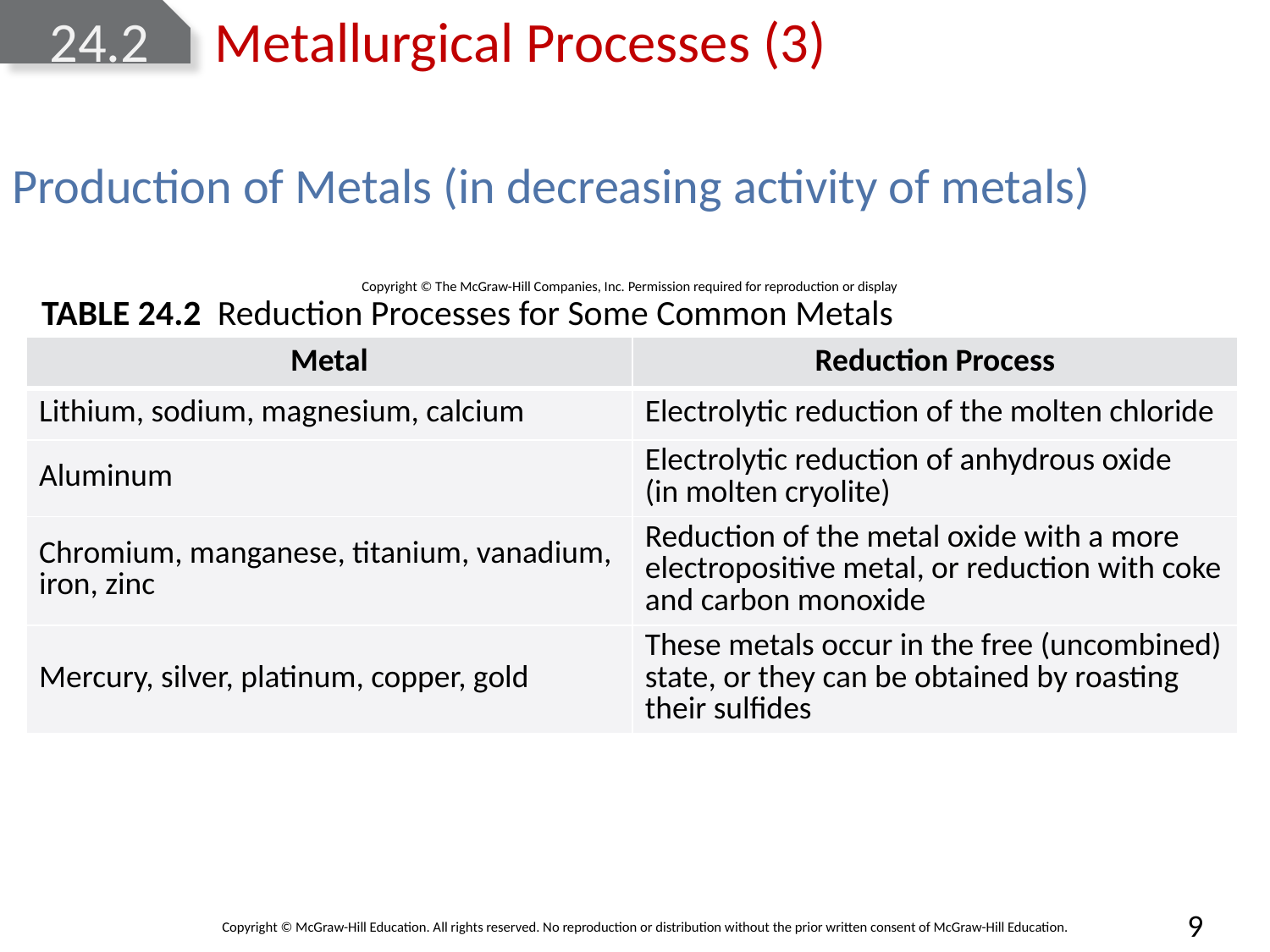

# 24.2 Metallurgical Processes (3)
Production of Metals (in decreasing activity of metals)
Copyright © The McGraw-Hill Companies, Inc. Permission required for reproduction or display
TABLE 24.2  Reduction Processes for Some Common Metals
| Metal | Reduction Process |
| --- | --- |
| Lithium, sodium, magnesium, calcium | Electrolytic reduction of the molten chloride |
| Aluminum | Electrolytic reduction of anhydrous oxide (in molten cryolite) |
| Chromium, manganese, titanium, vanadium, iron, zinc | Reduction of the metal oxide with a more electropositive metal, or reduction with coke and carbon monoxide |
| Mercury, silver, platinum, copper, gold | These metals occur in the free (uncombined) state, or they can be obtained by roasting their sulfides |